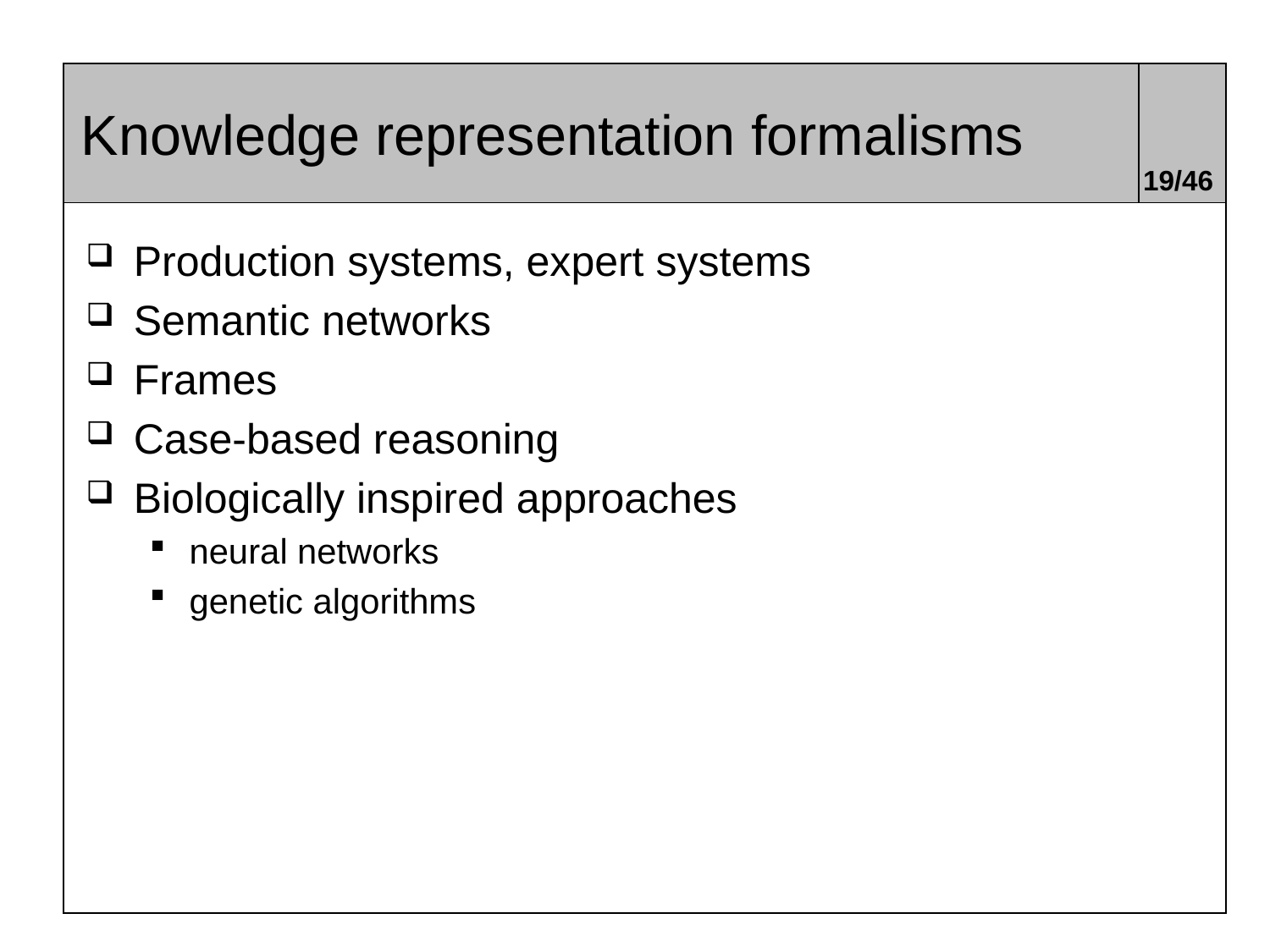

# Knowledge representation formalisms
19/46
Production systems, expert systems
Semantic networks
Frames
Case-based reasoning
Biologically inspired approaches
neural networks
genetic algorithms